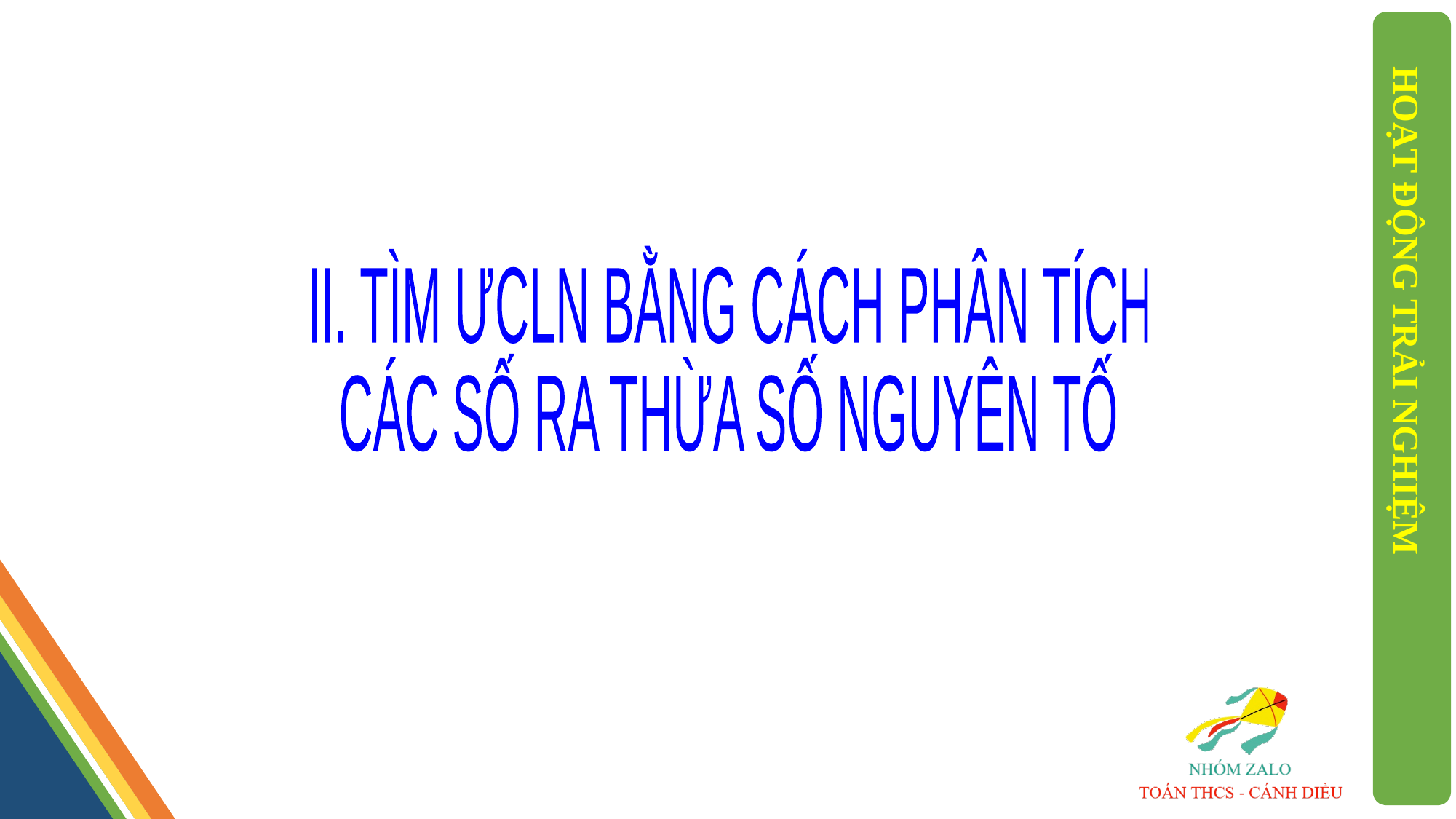

II. TÌM ƯCLN BẰNG CÁCH PHÂN TÍCH
CÁC SỐ RA THỪA SỐ NGUYÊN TỐ

HOẠT ĐỘNG TRẢI NGHIỆM